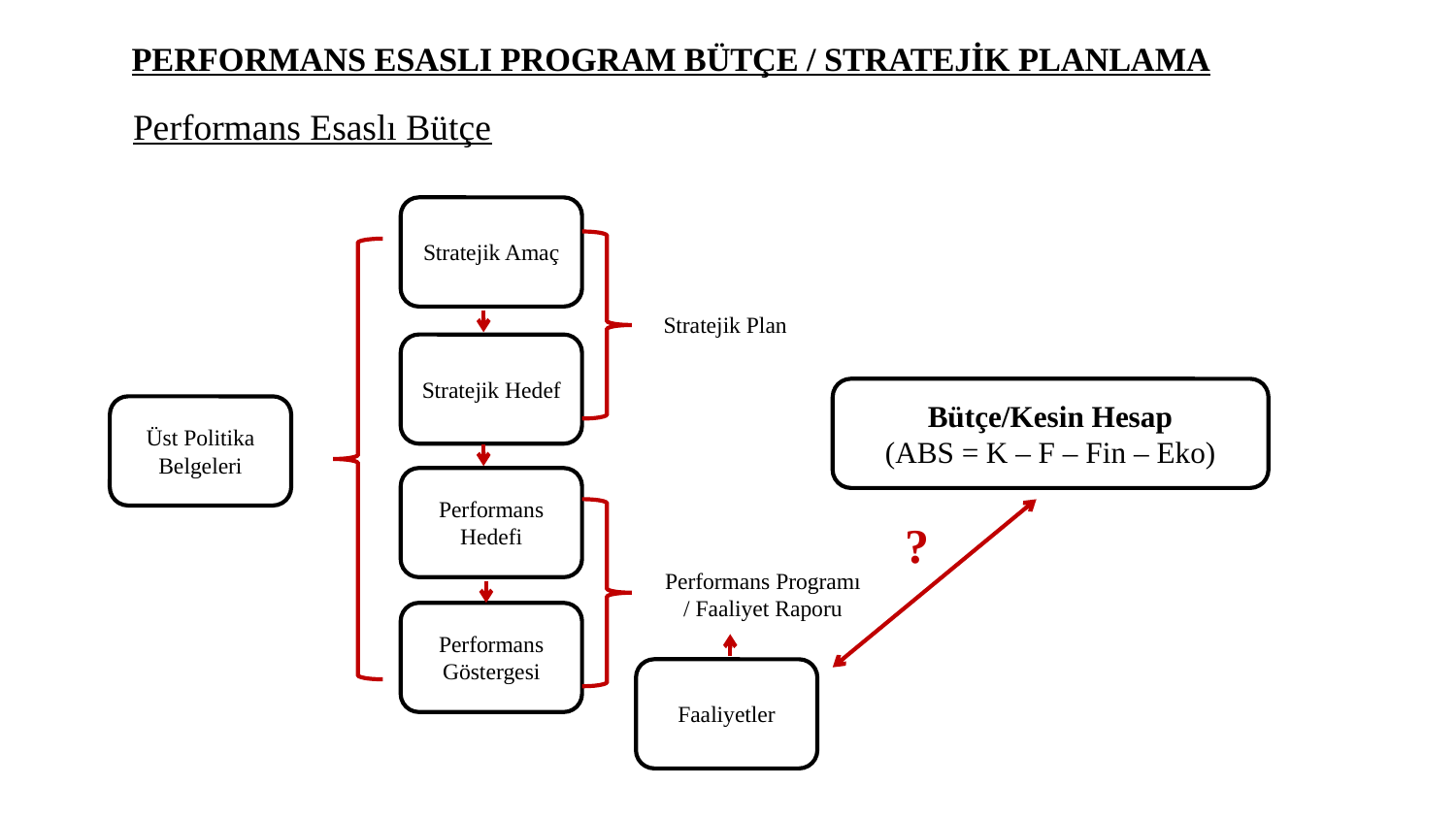

PERFORMANS ESASLI PROGRAM BÜTÇE / STRATEJİK PLANLAMA
Performans Esaslı Bütçe
Stratejik Amaç

Stratejik Plan
Stratejik Hedef
Bütçe/Kesin Hesap
(ABS = K – F – Fin – Eko)
Üst Politika Belgeleri
Performans Hedefi

?
Performans Programı / Faaliyet Raporu
Performans Göstergesi
Faaliyetler